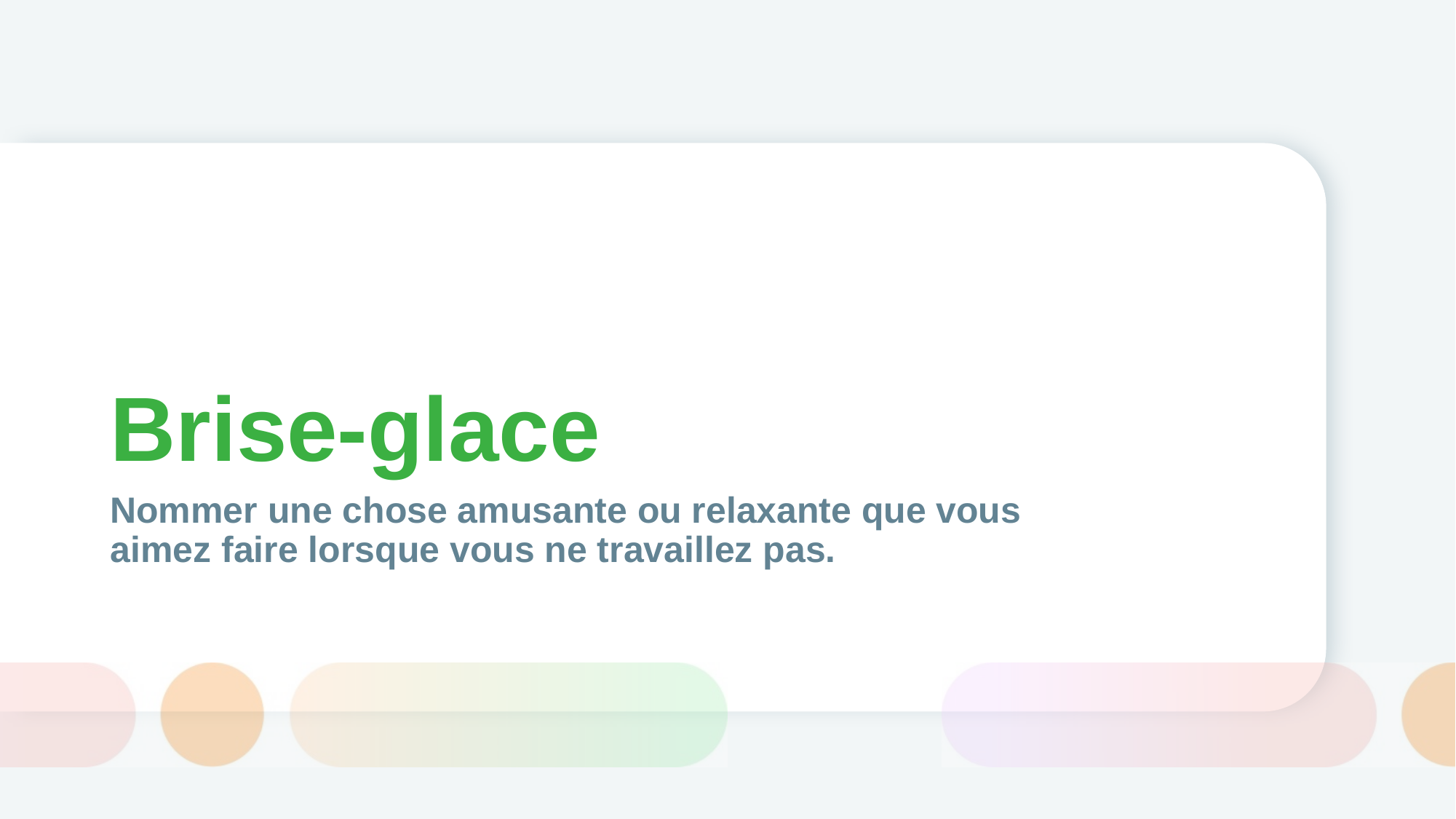

# Brise-glace
Nommer une chose amusante ou relaxante que vous aimez faire lorsque vous ne travaillez pas.